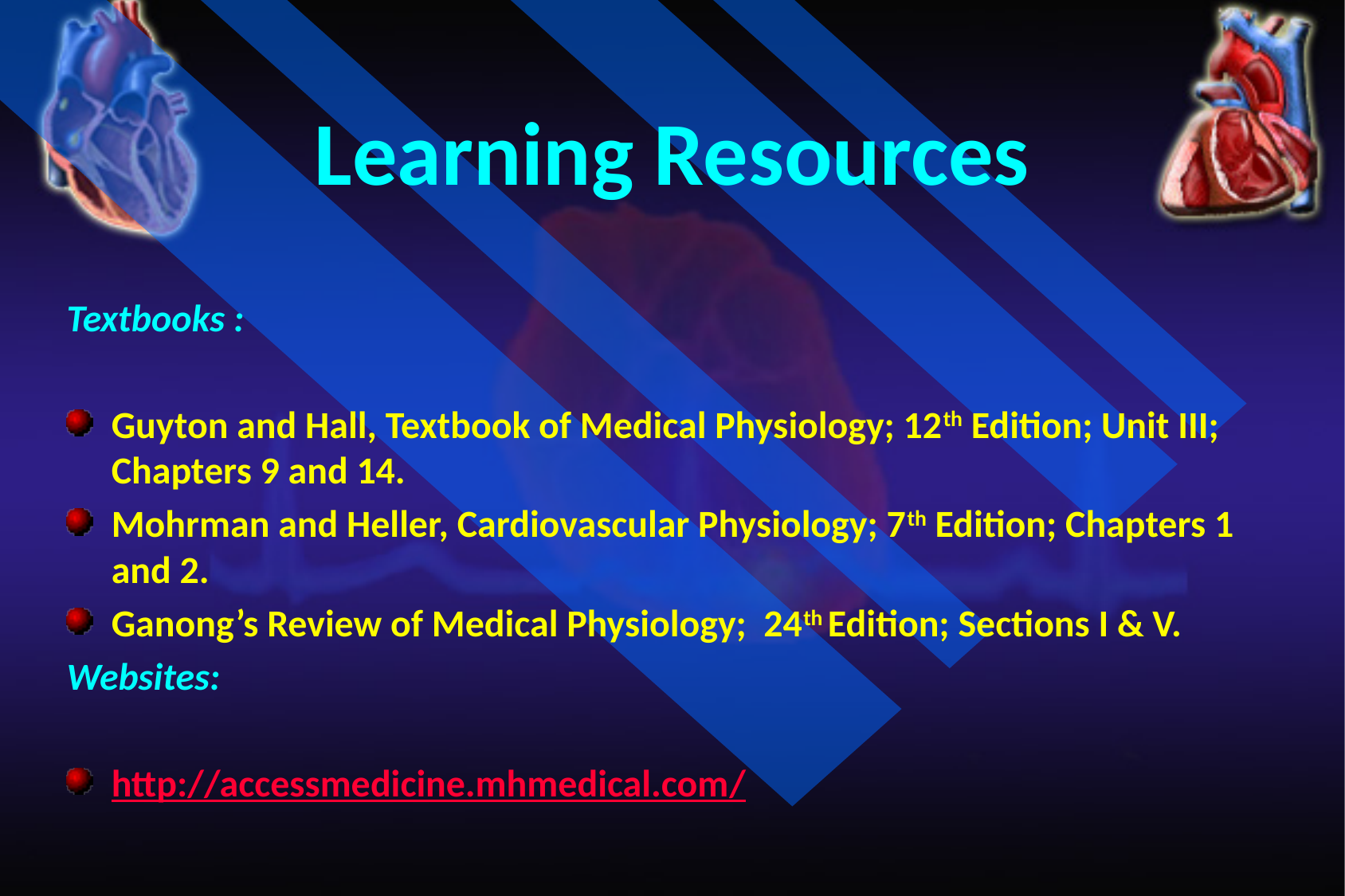

# Learning Resources
Textbooks :

Guyton and Hall, Textbook of Medical Physiology; 12th Edition; Unit III; Chapters 9 and 14.
Mohrman and Heller, Cardiovascular Physiology; 7th Edition; Chapters 1 and 2.
Ganong’s Review of Medical Physiology;  24th Edition; Sections I & V.
Websites:

http://accessmedicine.mhmedical.com/